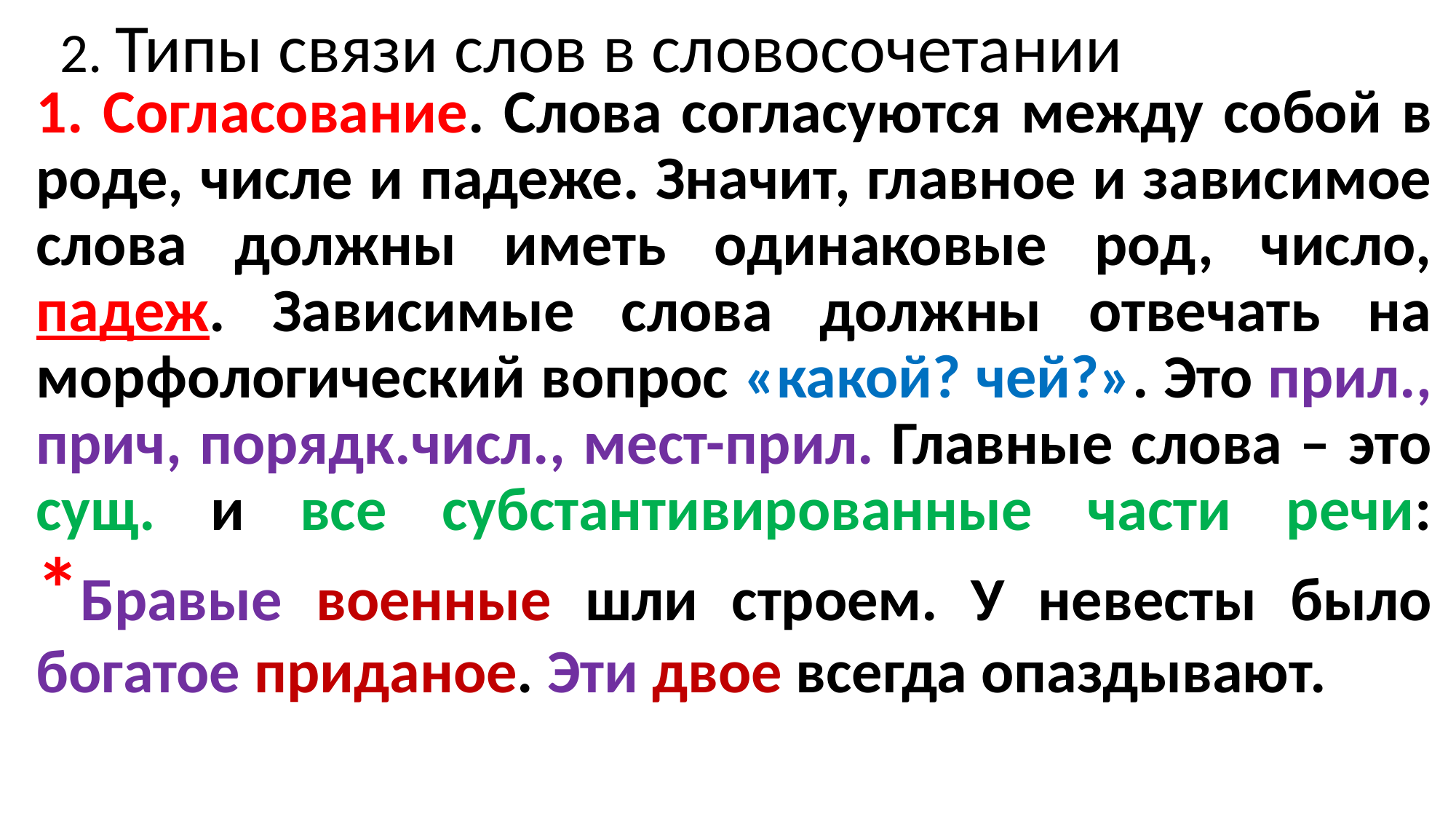

# 2. Типы связи слов в словосочетании
1. Согласование. Слова согласуются между собой в роде, числе и падеже. Значит, главное и зависимое слова должны иметь одинаковые род, число, падеж. Зависимые слова должны отвечать на морфологический вопрос «какой? чей?». Это прил., прич, порядк.числ., мест-прил. Главные слова – это сущ. и все субстантивированные части речи: *Бравые военные шли строем. У невесты было богатое приданое. Эти двое всегда опаздывают.